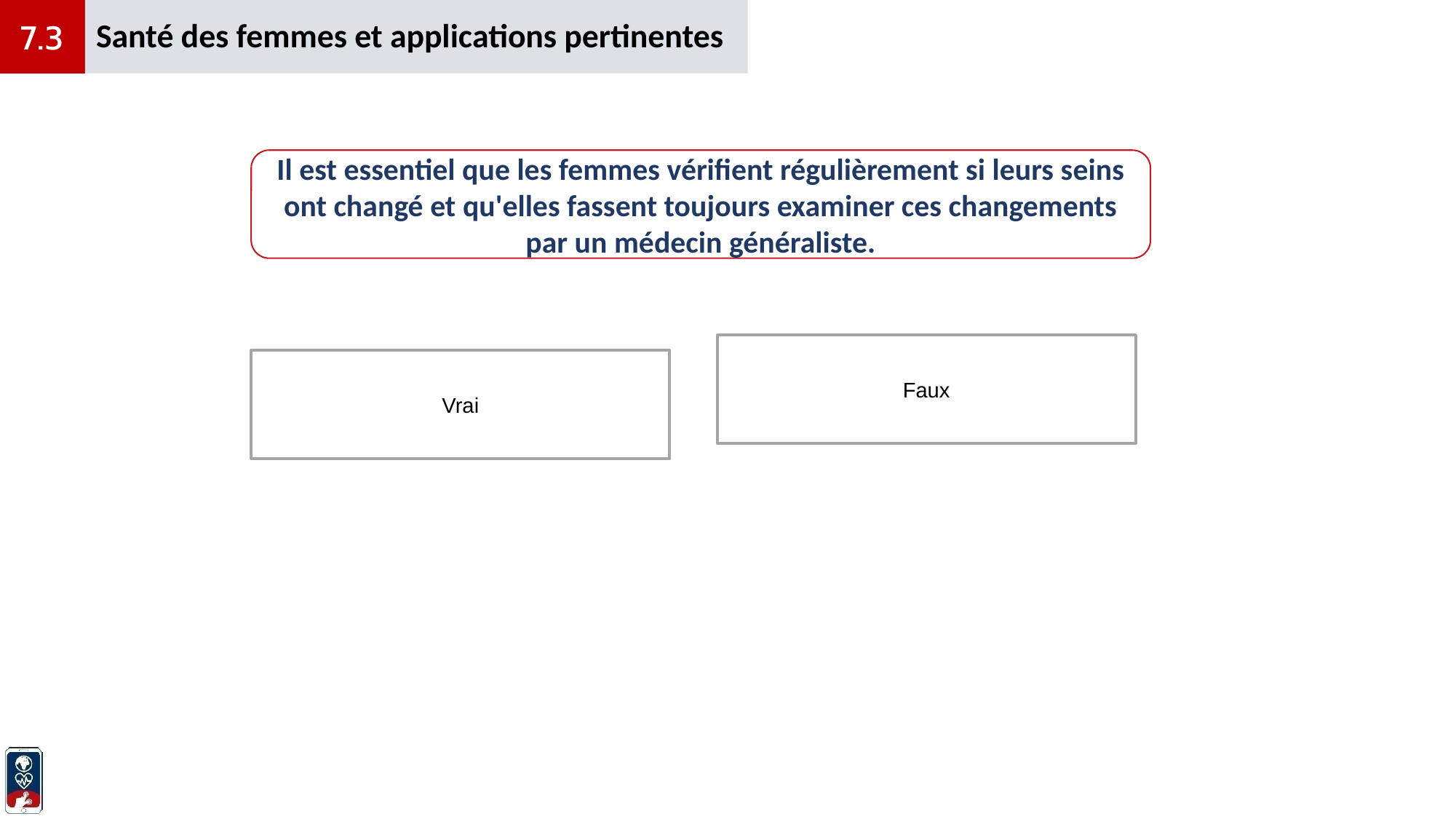

Santé des femmes et applications pertinentes
7.3
Il est essentiel que les femmes vérifient régulièrement si leurs seins ont changé et qu'elles fassent toujours examiner ces changements par un médecin généraliste.
Faux
Vrai